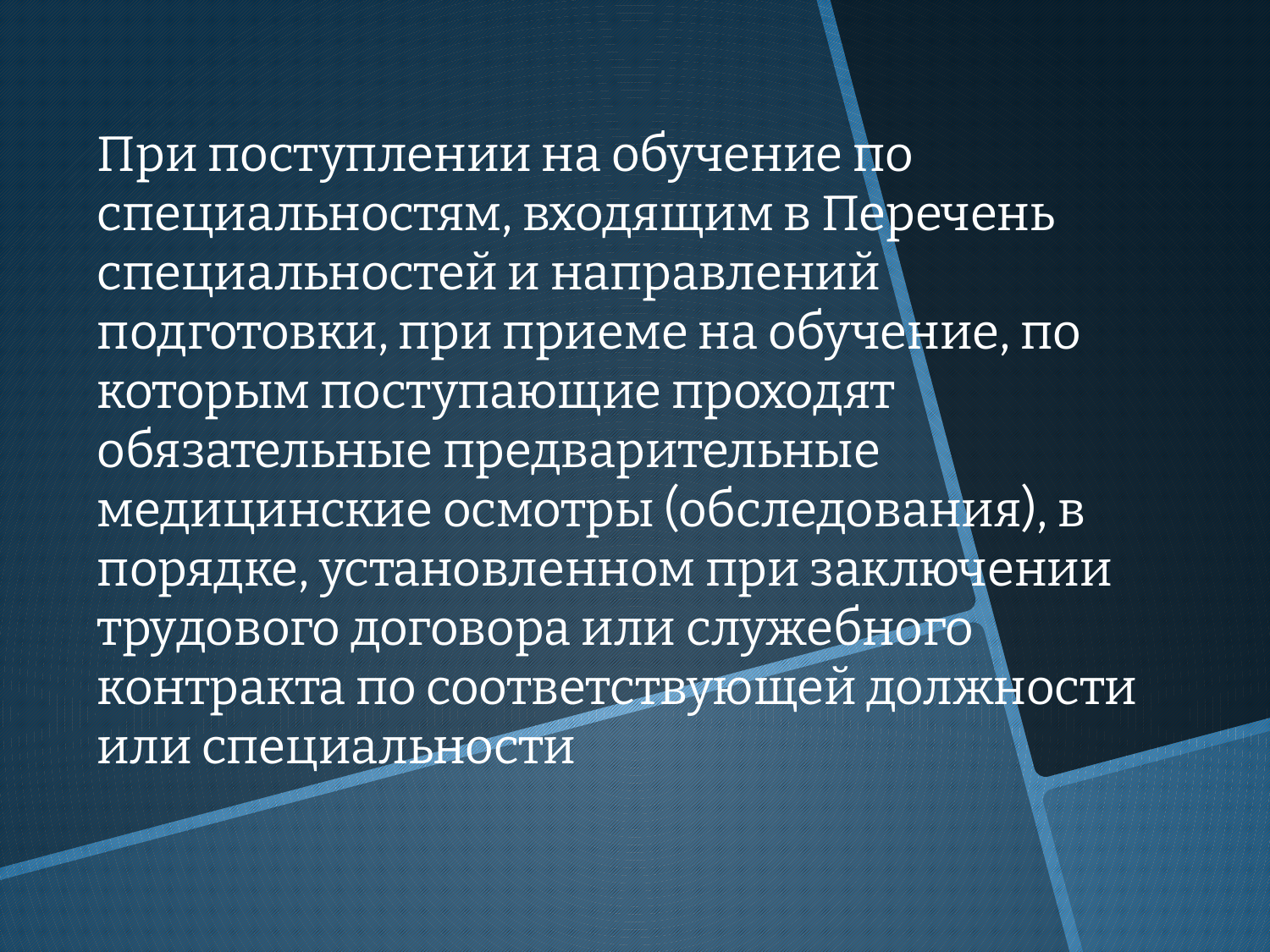

При поступлении на обучение по специальностям, входящим в Перечень специальностей и направлений подготовки, при приеме на обучение, по которым поступающие проходят обязательные предварительные медицинские осмотры (обследования), в порядке, установленном при заключении трудового договора или служебного контракта по соответствующей должности или специальности